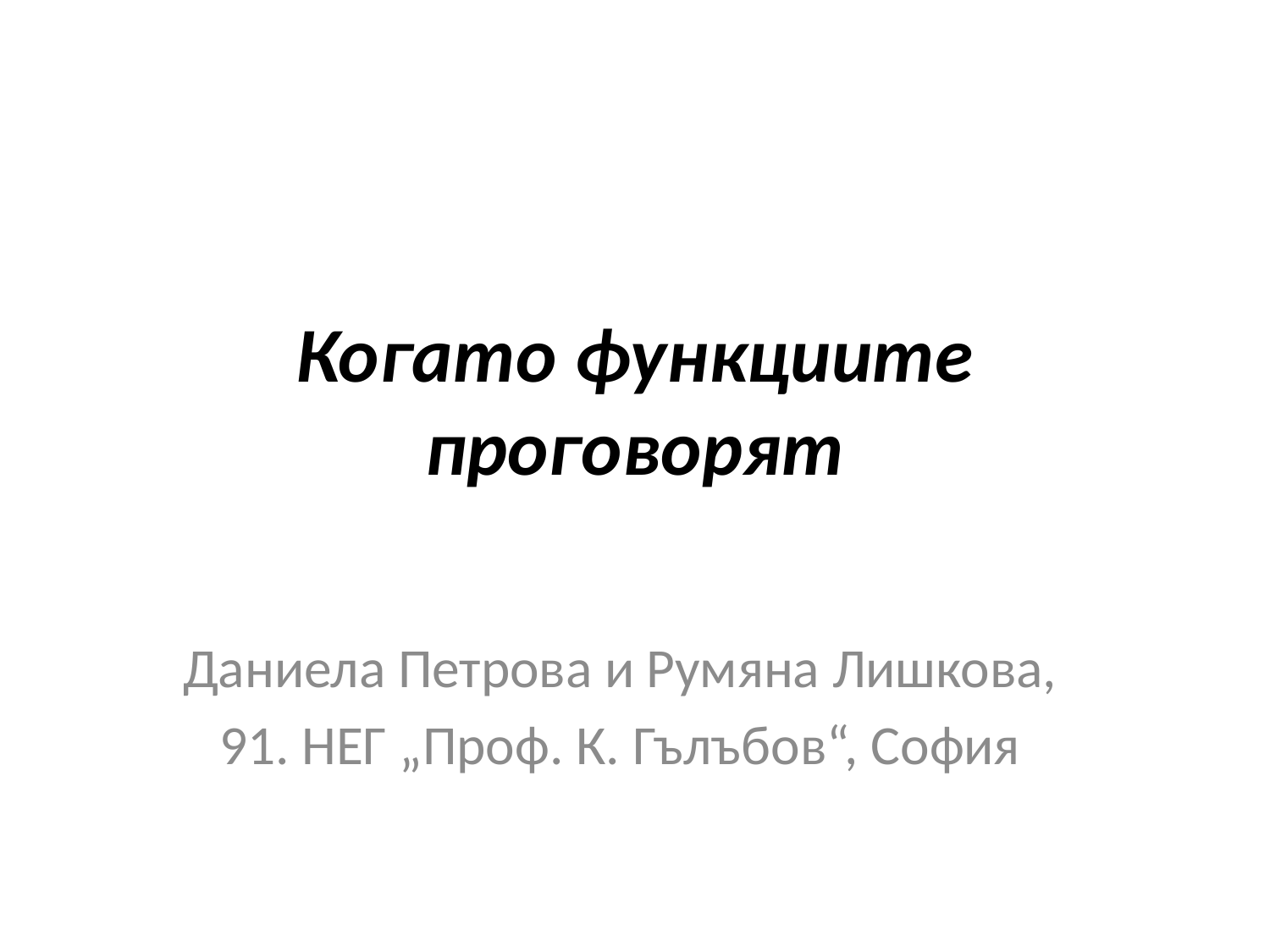

# Когато функциите проговорят
Даниела Петрова и Румяна Лишкова,
91. НЕГ „Проф. К. Гълъбов“, София